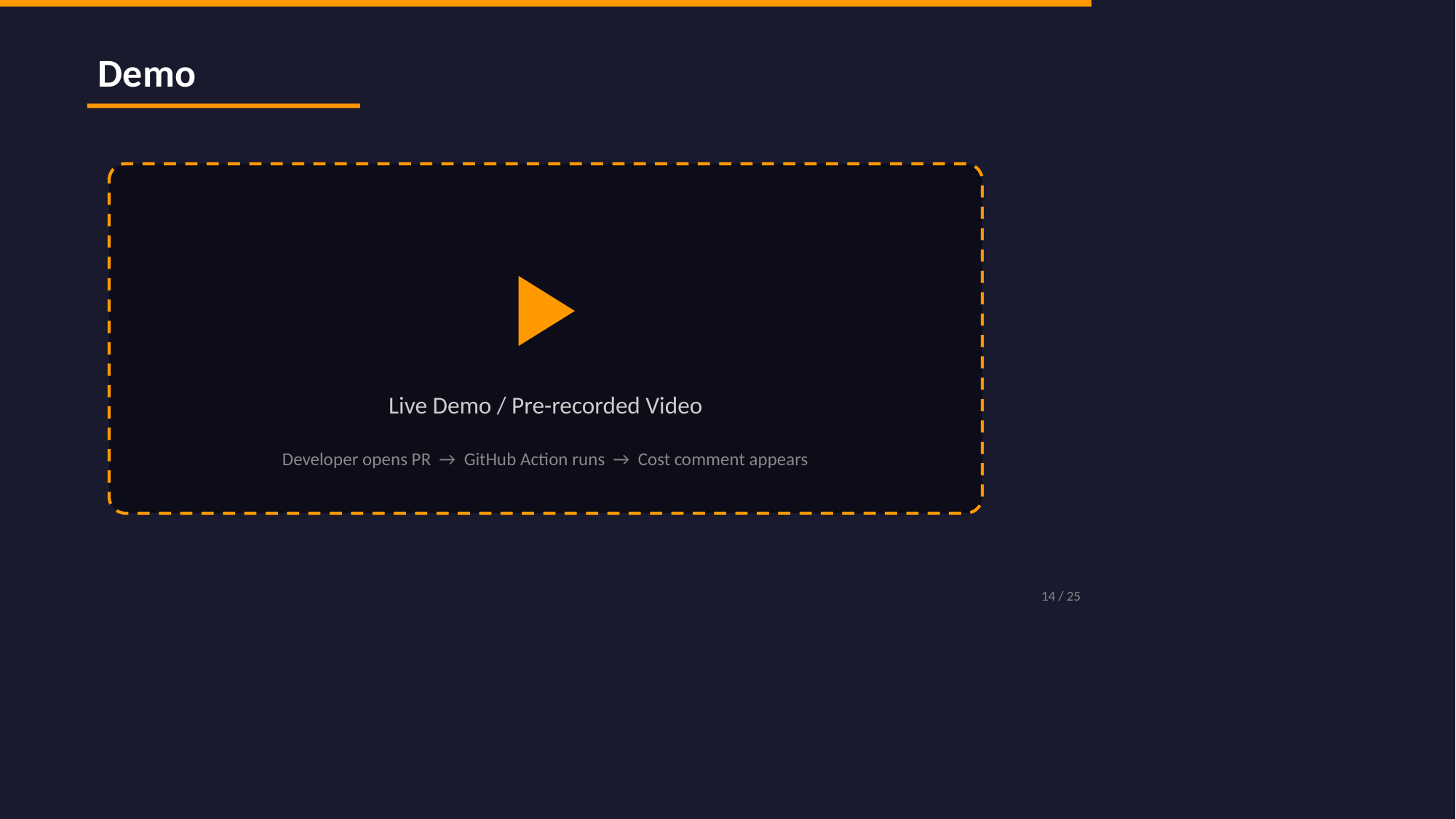

Demo

▶
Live Demo / Pre-recorded Video
Developer opens PR  →  GitHub Action runs  →  Cost comment appears
14 / 25